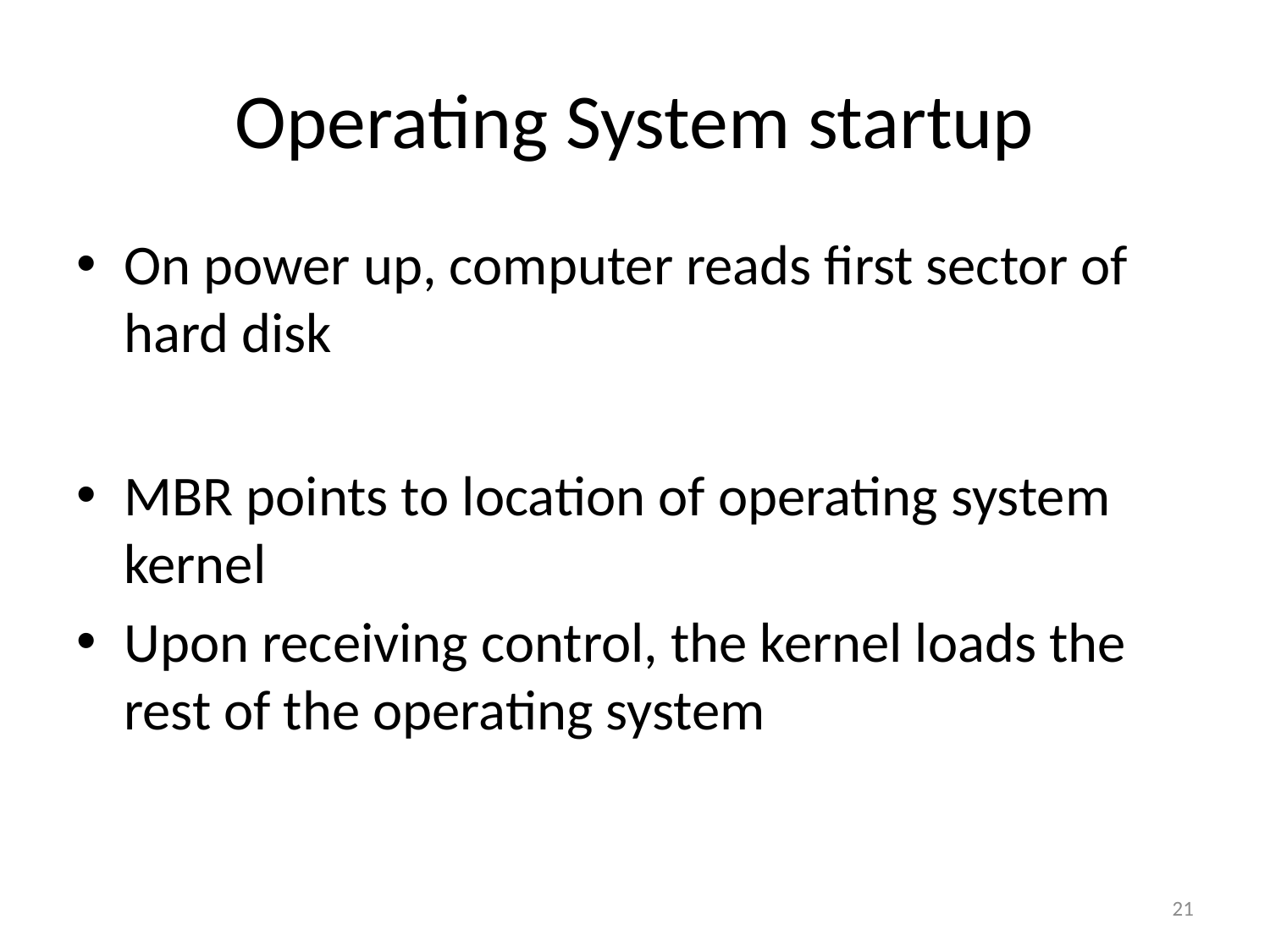

# Operating System startup
On power up, computer reads first sector of hard disk

MBR points to location of operating system kernel
Upon receiving control, the kernel loads the rest of the operating system
21